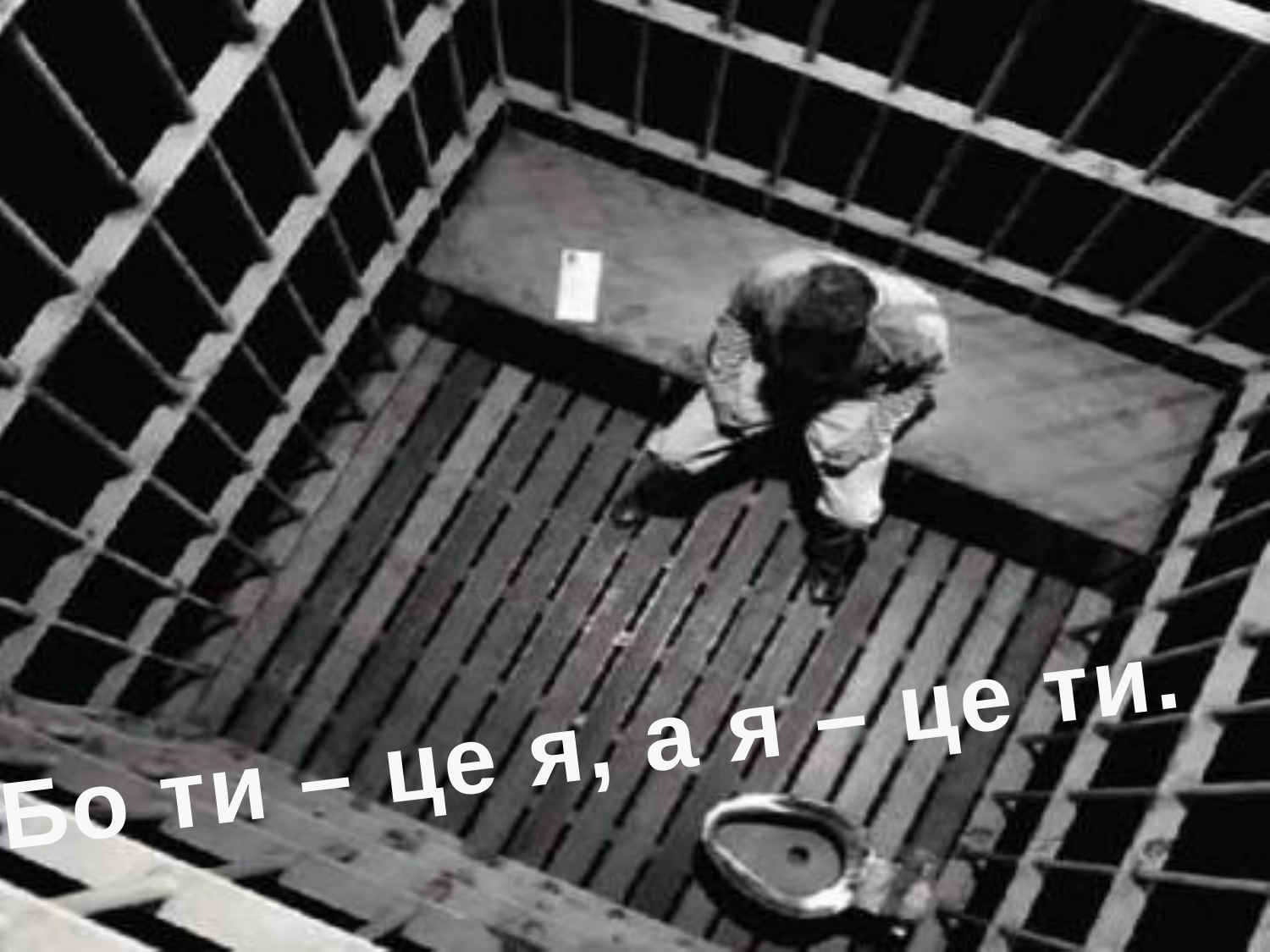

Бо ти – це я, а я – це ти.